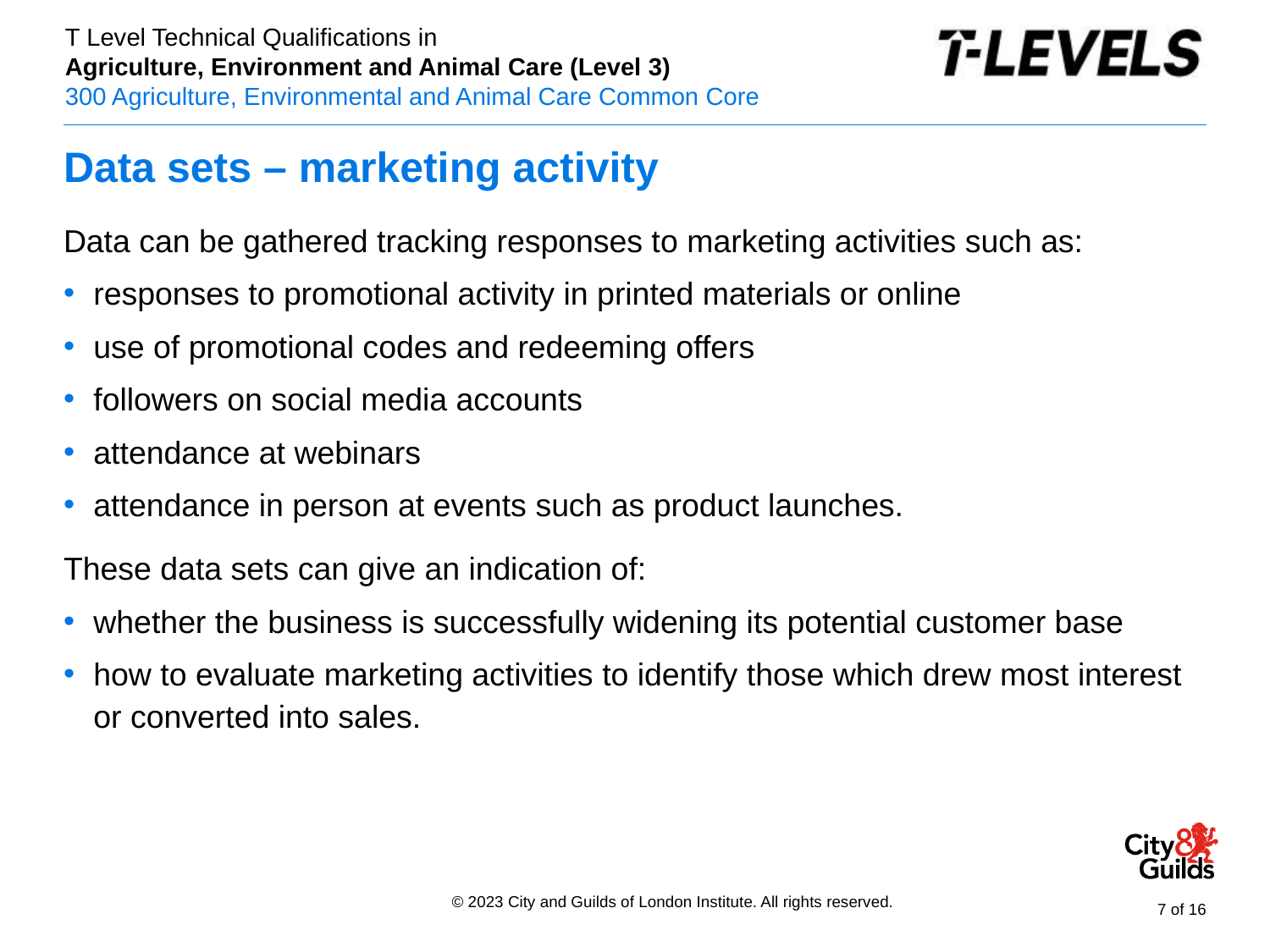

# Data sets – marketing activity
Data can be gathered tracking responses to marketing activities such as:
responses to promotional activity in printed materials or online
use of promotional codes and redeeming offers
followers on social media accounts
attendance at webinars
attendance in person at events such as product launches.
These data sets can give an indication of:
whether the business is successfully widening its potential customer base
how to evaluate marketing activities to identify those which drew most interest or converted into sales.